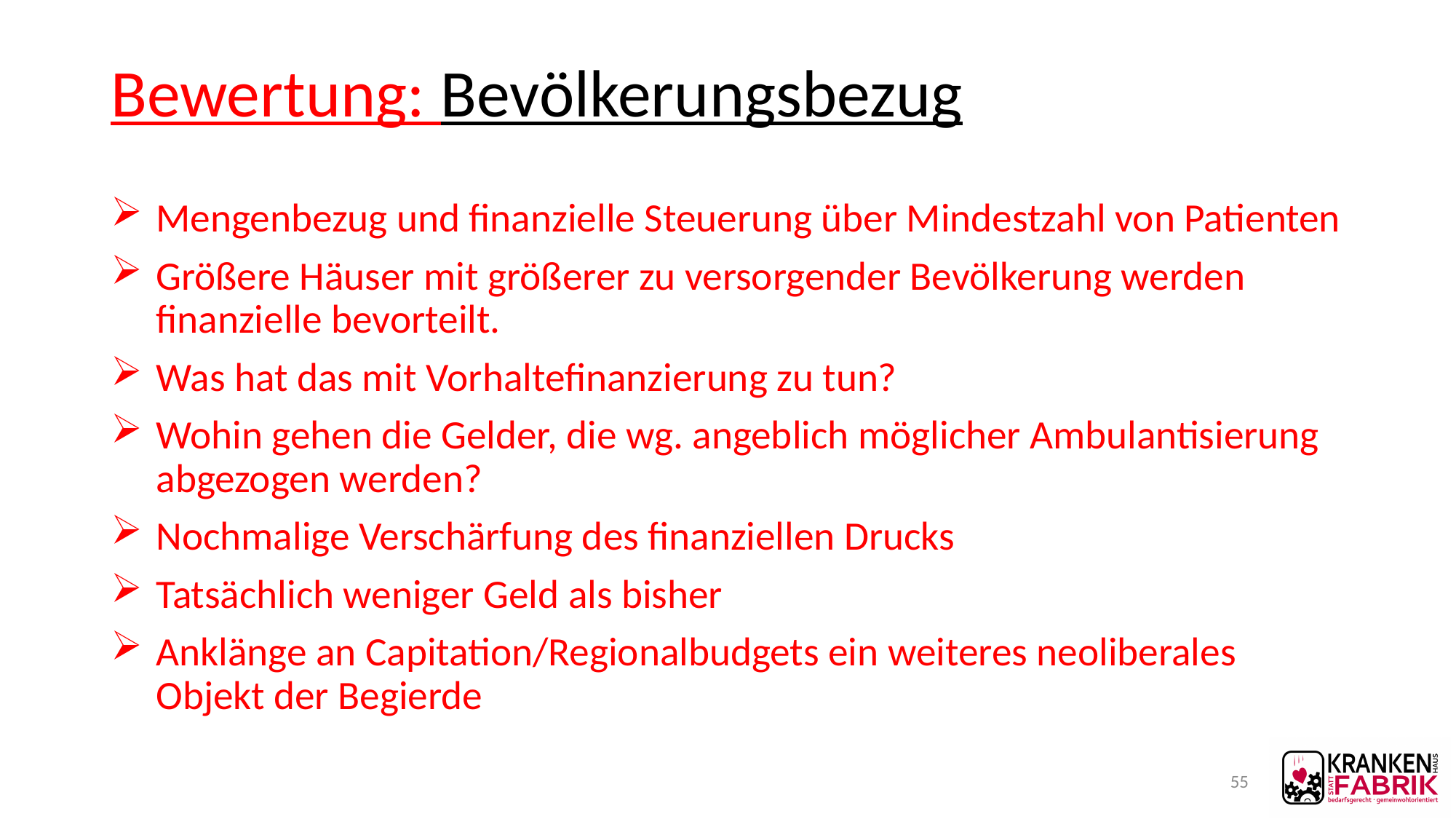

# Bewertung: Bevölkerungsbezug
Mengenbezug und finanzielle Steuerung über Mindestzahl von Patienten
Größere Häuser mit größerer zu versorgender Bevölkerung werden finanzielle bevorteilt.
Was hat das mit Vorhaltefinanzierung zu tun?
Wohin gehen die Gelder, die wg. angeblich möglicher Ambulantisierung abgezogen werden?
Nochmalige Verschärfung des finanziellen Drucks
Tatsächlich weniger Geld als bisher
Anklänge an Capitation/Regionalbudgets ein weiteres neoliberales Objekt der Begierde
55